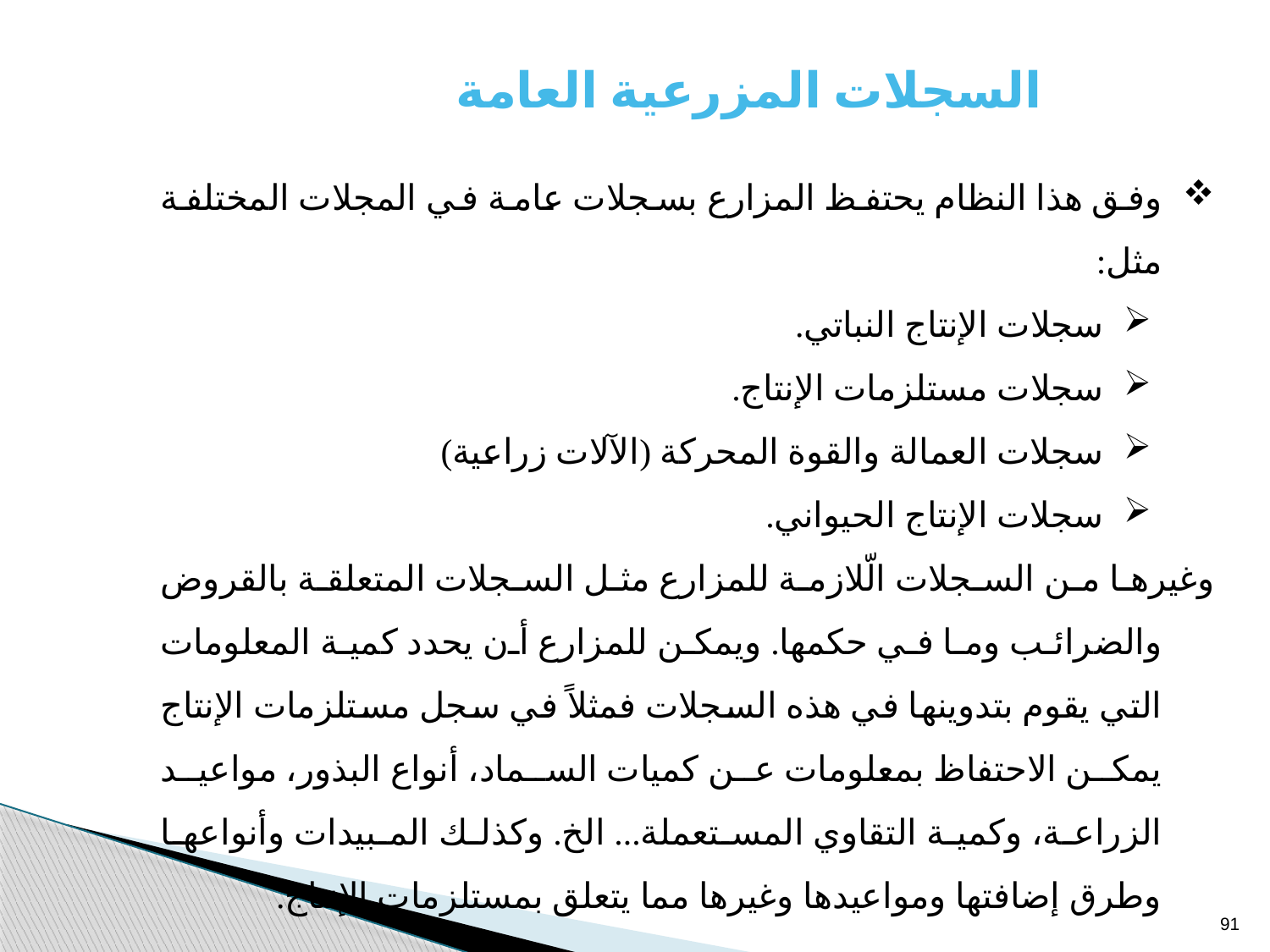

السجلات المزرعية العامة
وفق هذا النظام يحتفظ المزارع بسجلات عامة في المجلات المختلفة مثل:
سجلات الإنتاج النباتي.
سجلات مستلزمات الإنتاج.
سجلات العمالة والقوة المحركة (الآلات زراعية)
سجلات الإنتاج الحيواني.
وغيرها من السجلات الّلازمة للمزارع مثل السجلات المتعلقة بالقروض والضرائب وما في حكمها. ويمكن للمزارع أن يحدد كمية المعلومات التي يقوم بتدوينها في هذه السجلات فمثلاً في سجل مستلزمات الإنتاج يمكن الاحتفاظ بمعلومات عن كميات السماد، أنواع البذور، مواعيد الزراعة، وكمية التقاوي المستعملة... الخ. وكذلك المبيدات وأنواعها وطرق إضافتها ومواعيدها وغيرها مما يتعلق بمستلزمات الإنتاج.
91